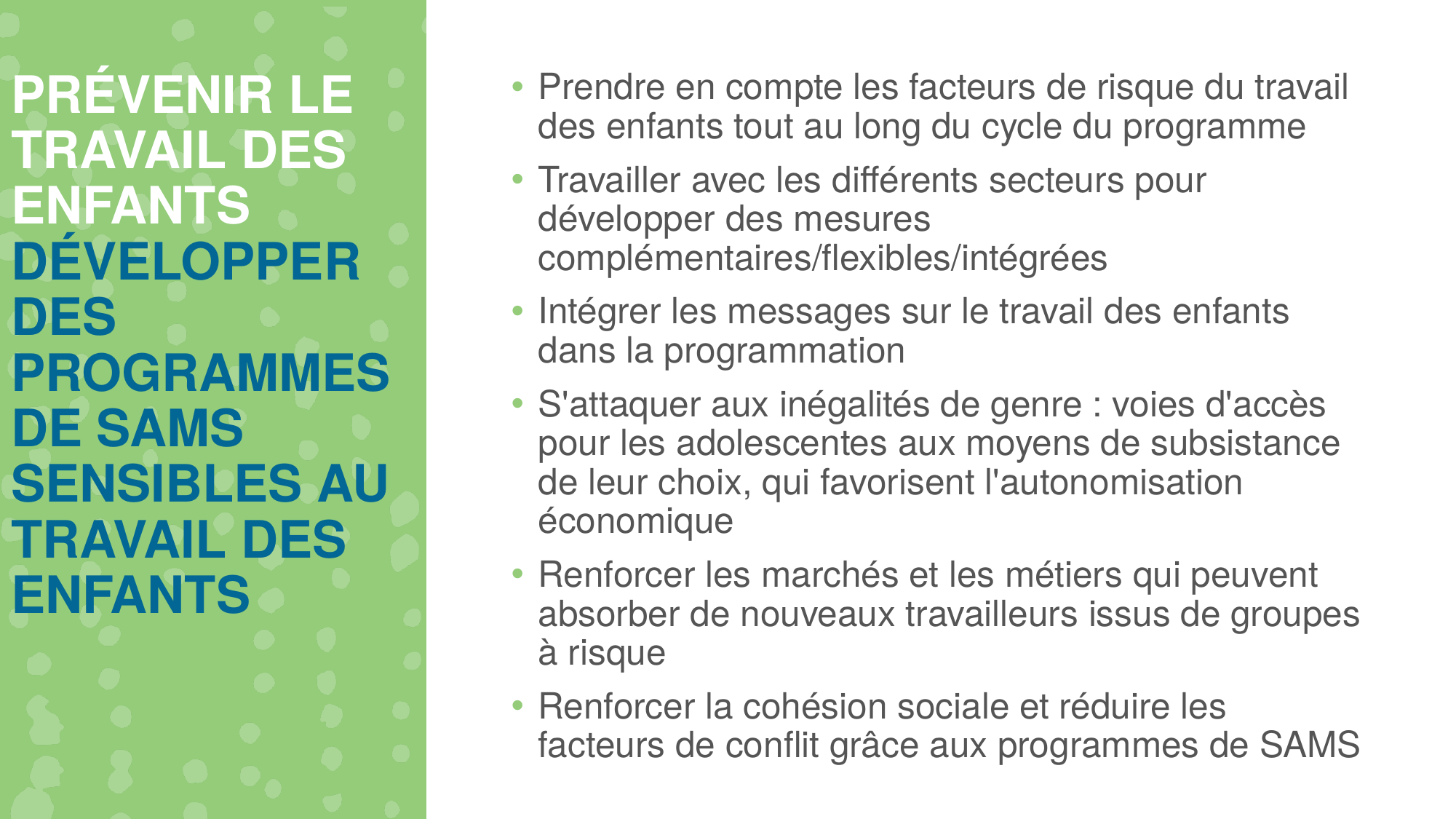

PRÉVENIR LE TRAVAIL DES ENFANTS
DÉVELOPPER DES PROGRAMMES DE SAMS SENSIBLES AU TRAVAIL DES ENFANTS
Prendre en compte les facteurs de risque du travail des enfants tout au long du cycle du programme
Travailler avec les différents secteurs pour développer des mesures complémentaires/flexibles/intégrées
Intégrer les messages sur le travail des enfants dans la programmation
S'attaquer aux inégalités de genre : voies d'accès pour les adolescentes aux moyens de subsistance de leur choix, qui favorisent l'autonomisation économique
Renforcer les marchés et les métiers qui peuvent absorber de nouveaux travailleurs issus de groupes à risque
Renforcer la cohésion sociale et réduire les facteurs de conflit grâce aux programmes de SAMS